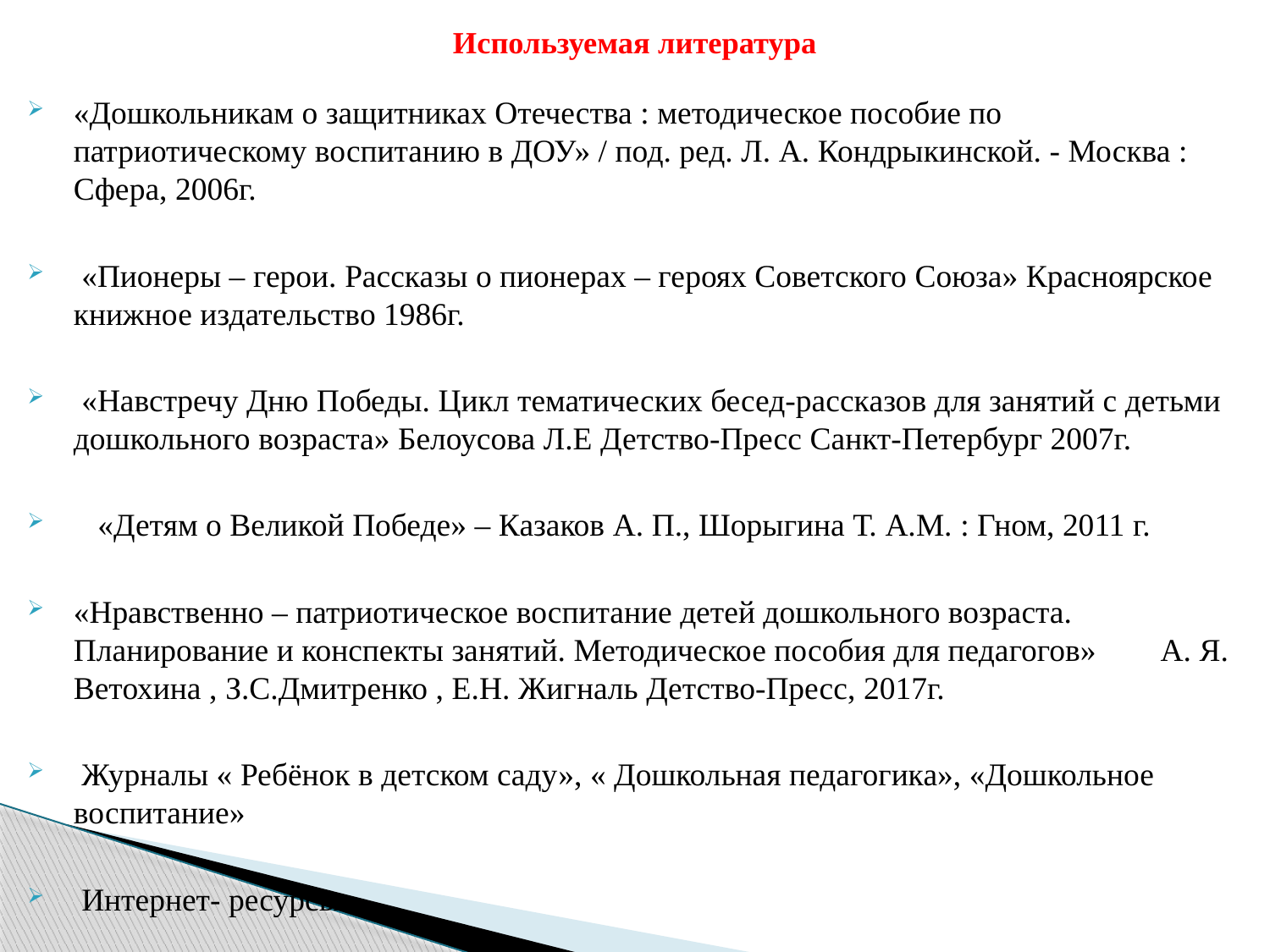

# Используемая литература
«Дошкольникам о защитниках Отечества : методическое пособие по патриотическому воспитанию в ДОУ» / под. ред. Л. А. Кондрыкинской. - Москва : Сфера, 2006г.

 «Пионеры – герои. Рассказы о пионерах – героях Советского Союза» Красноярское книжное издательство 1986г.

 «Навстречу Дню Победы. Цикл тематических бесед-рассказов для занятий с детьми дошкольного возраста» Белоусова Л.Е Детство-Пресс Санкт-Петербург 2007г.

   «Детям о Великой Победе» – Казаков А. П., Шорыгина Т. А.М. : Гном, 2011 г.

«Нравственно – патриотическое воспитание детей дошкольного возраста. Планирование и конспекты занятий. Методическое пособия для педагогов»        А. Я. Ветохина , З.С.Дмитренко , Е.Н. Жигналь Детство-Пресс, 2017г.

 Журналы « Ребёнок в детском саду», « Дошкольная педагогика», «Дошкольное воспитание»

 Интернет- ресурсы